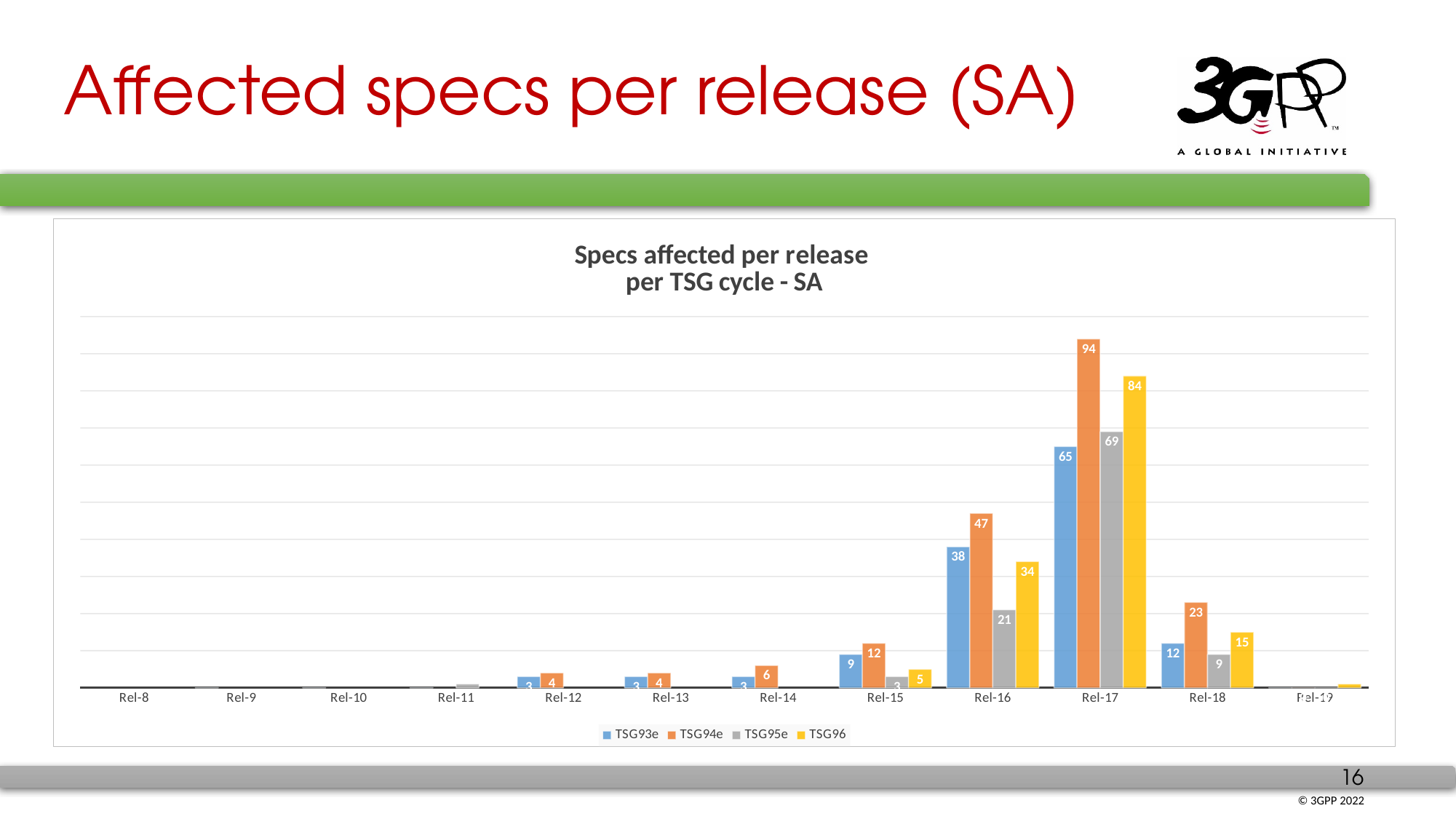

# Affected specs per release (SA)

### Chart: Specs affected per release per TSG cycle - SA

| Category | TSG93e | TSG94e | TSG95e | TSG96 |
|---|---|---|---|---|
| Rel-8 | None | None | None | None |
| Rel-9 | 0.0 | None | None | None |
| Rel-10 | 0.0 | None | None | None |
| Rel-11 | 0.0 | None | 1.0 | None |
| Rel-12 | 3.0 | 4.0 | None | None |
| Rel-13 | 3.0 | 4.0 | None | None |
| Rel-14 | 3.0 | 6.0 | None | None |
| Rel-15 | 9.0 | 12.0 | 3.0 | 5.0 |
| Rel-16 | 38.0 | 47.0 | 21.0 | 34.0 |
| Rel-17 | 65.0 | 94.0 | 69.0 | 84.0 |
| Rel-18 | 12.0 | 23.0 | 9.0 | 15.0 |
| Rel-19 | 0.0 | 0.0 | 0.0 | 1.0 |